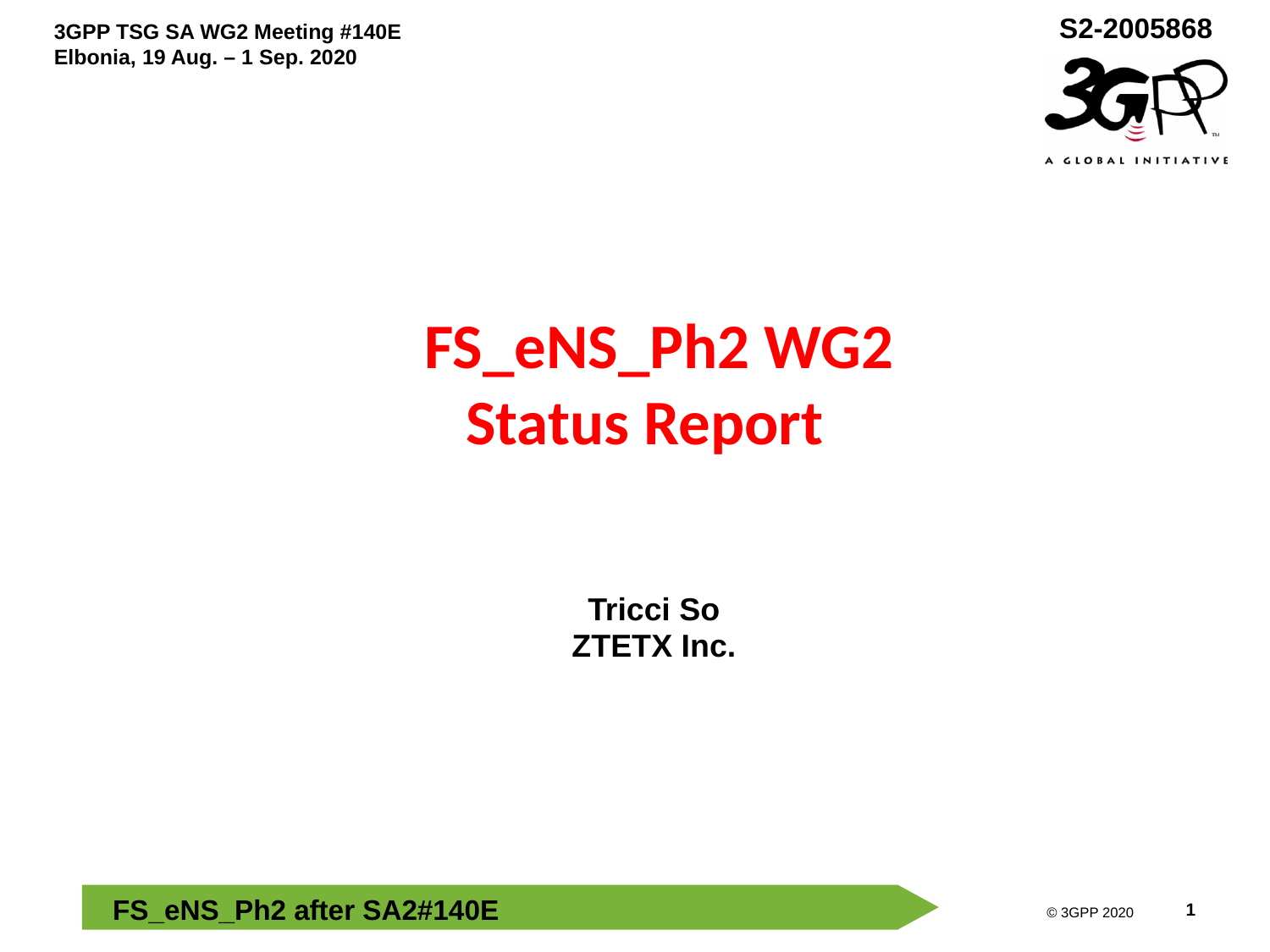

S2-2005868
3GPP TSG SA WG2 Meeting #140E
Elbonia, 19 Aug. – 1 Sep. 2020
# FS_eNS_Ph2 WG2 Status Report
Tricci So
ZTETX Inc.